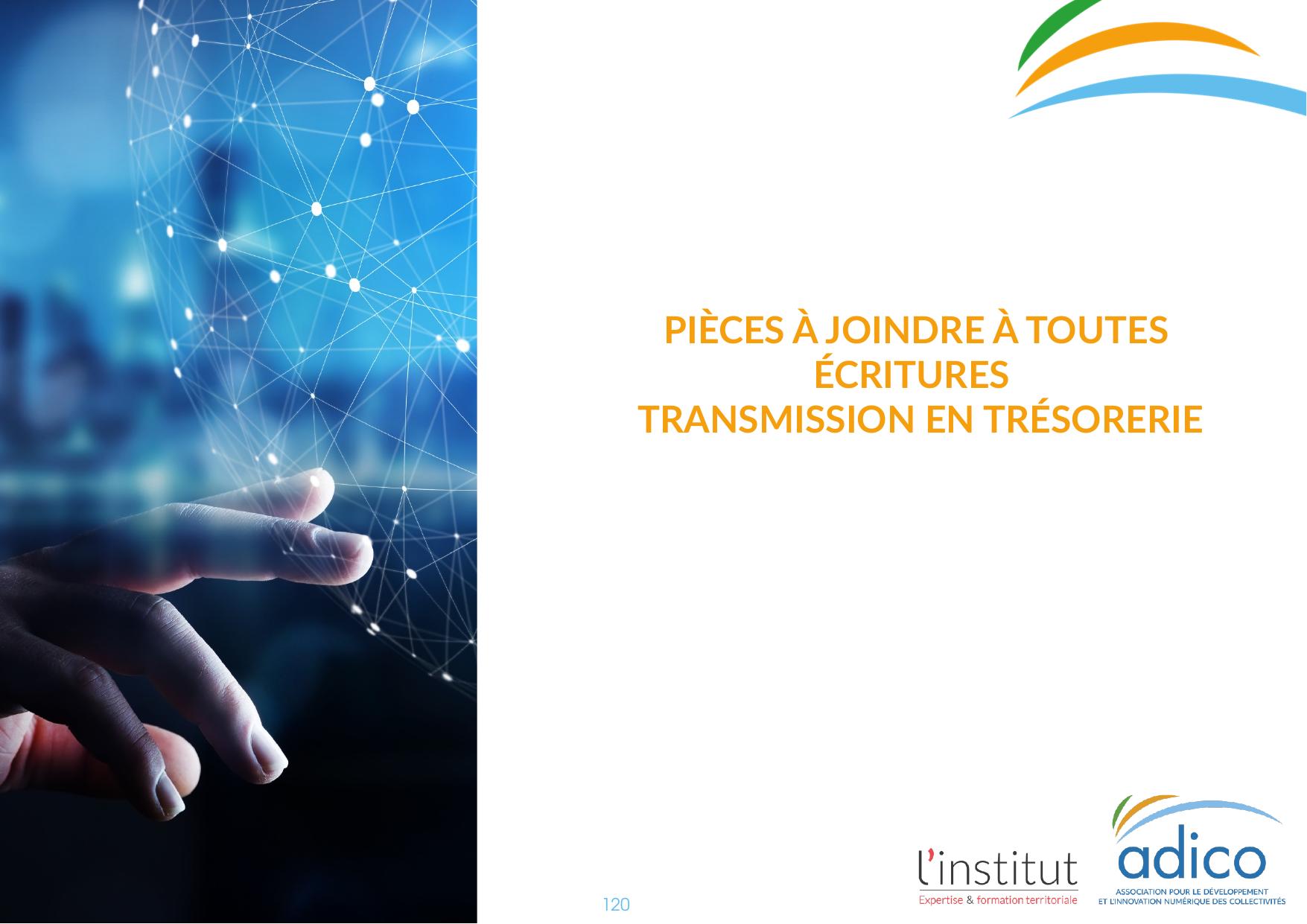

# Pièces à joindre à toutes écritures transmission en trésorerie